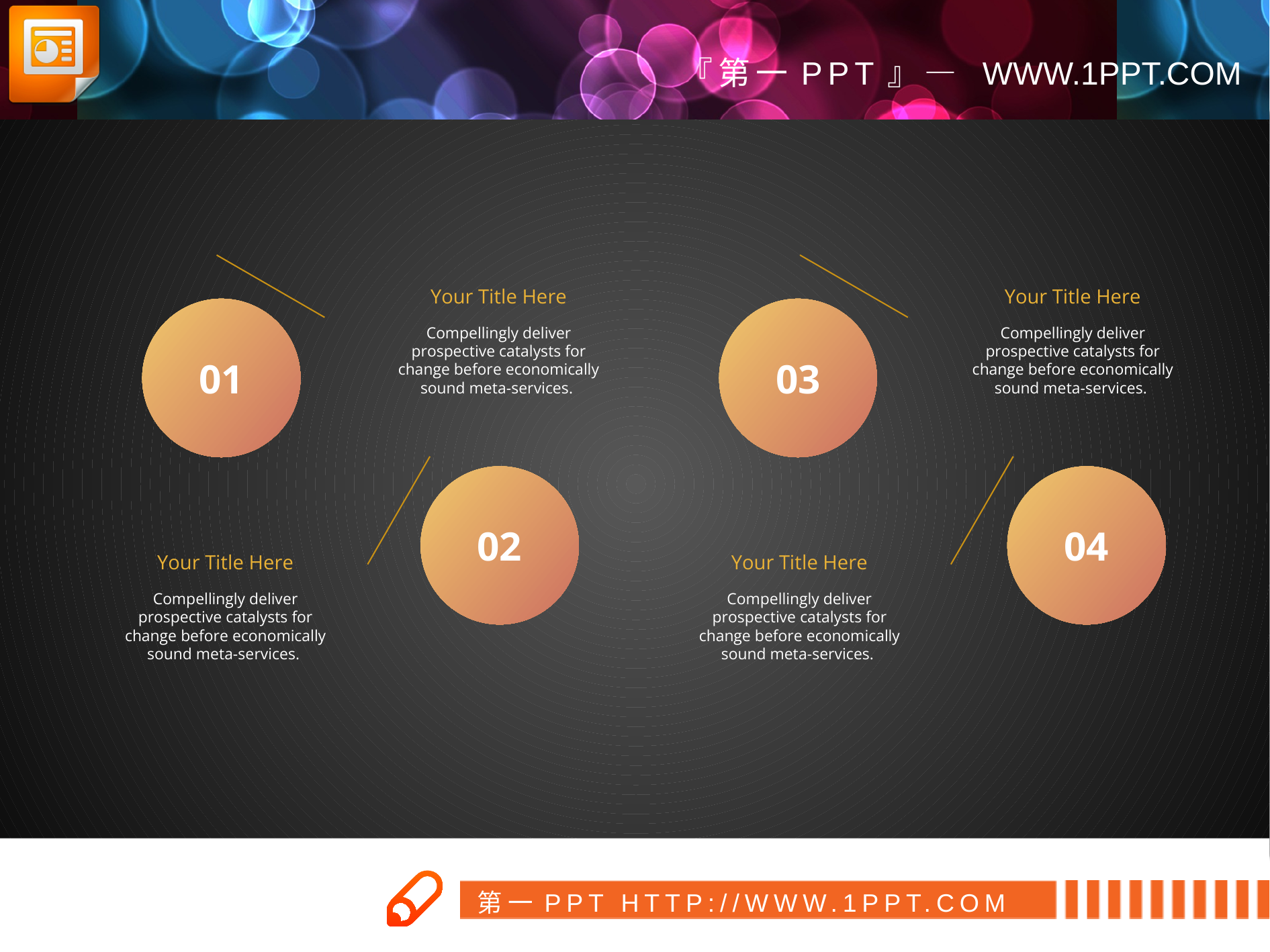

Your Title Here
Compellingly deliver prospective catalysts for change before economically sound meta-services.
Your Title Here
Compellingly deliver prospective catalysts for change before economically sound meta-services.

01
03
02
04

Your Title Here
Compellingly deliver prospective catalysts for change before economically sound meta-services.
Your Title Here
Compellingly deliver prospective catalysts for change before economically sound meta-services.